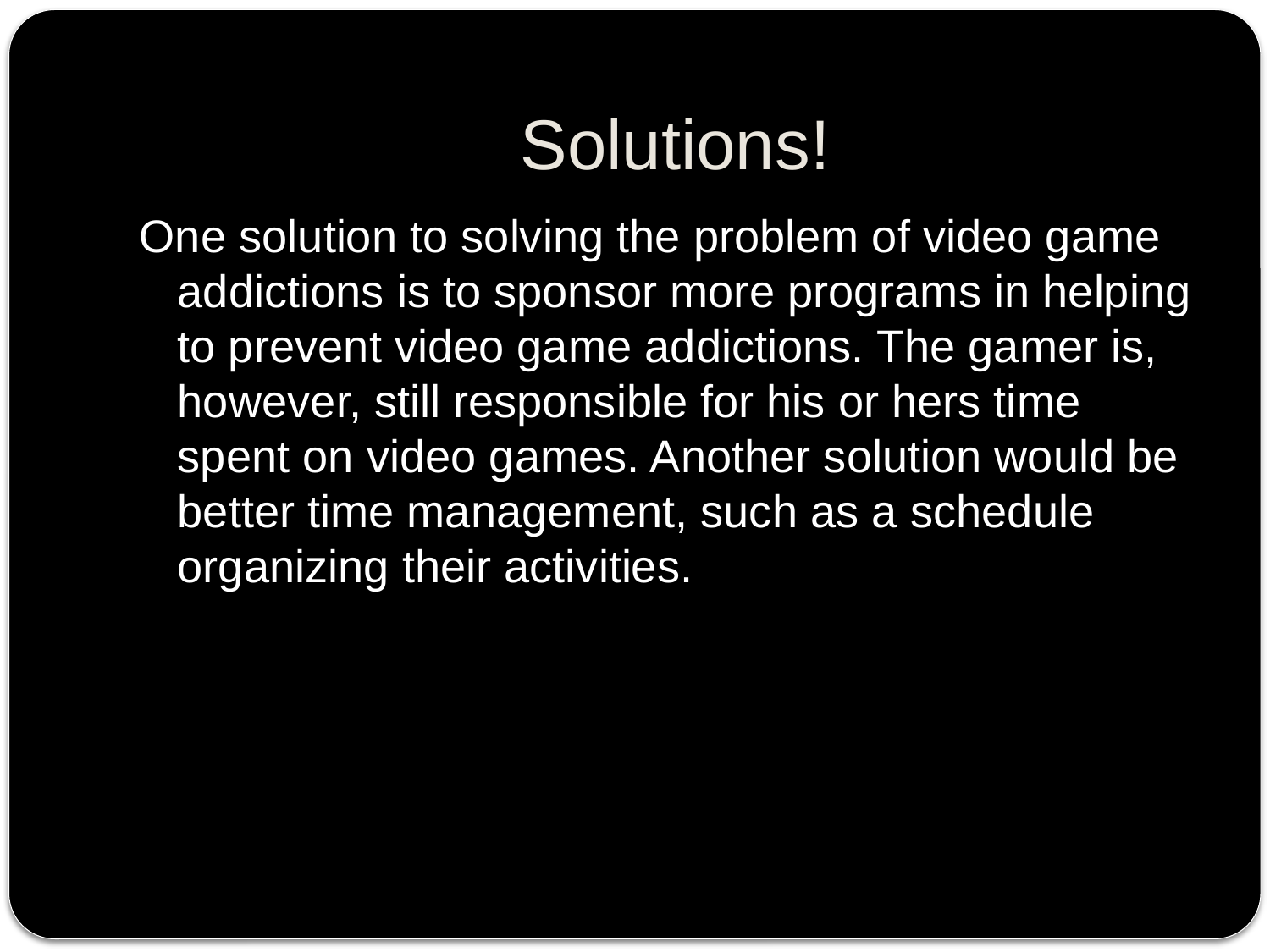

# Solutions!
One solution to solving the problem of video game addictions is to sponsor more programs in helping to prevent video game addictions. The gamer is, however, still responsible for his or hers time spent on video games. Another solution would be better time management, such as a schedule organizing their activities.